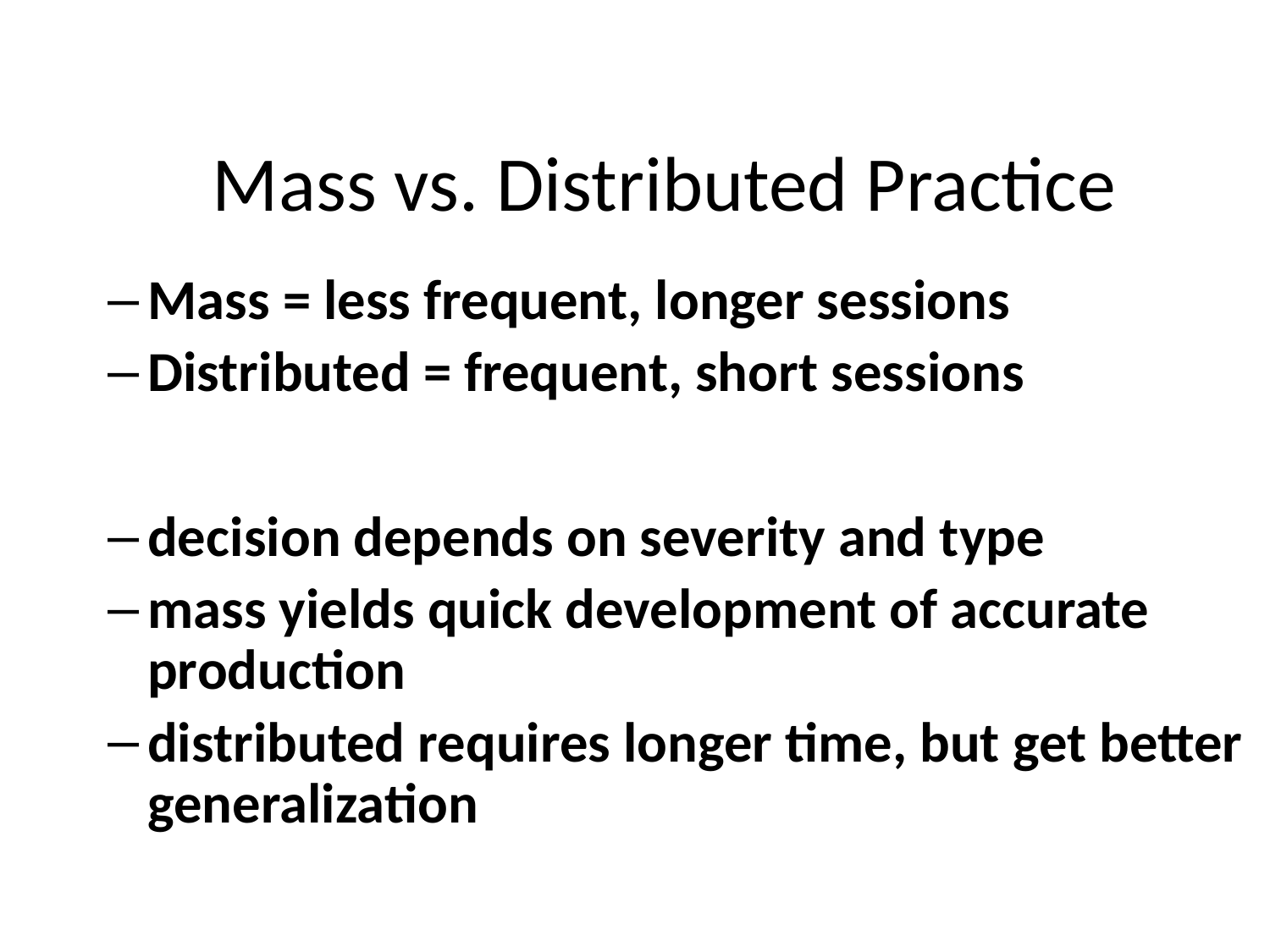

# Mass vs. Distributed Practice
Mass = less frequent, longer sessions
Distributed = frequent, short sessions

decision depends on severity and type
mass yields quick development of accurate production
distributed requires longer time, but get better generalization